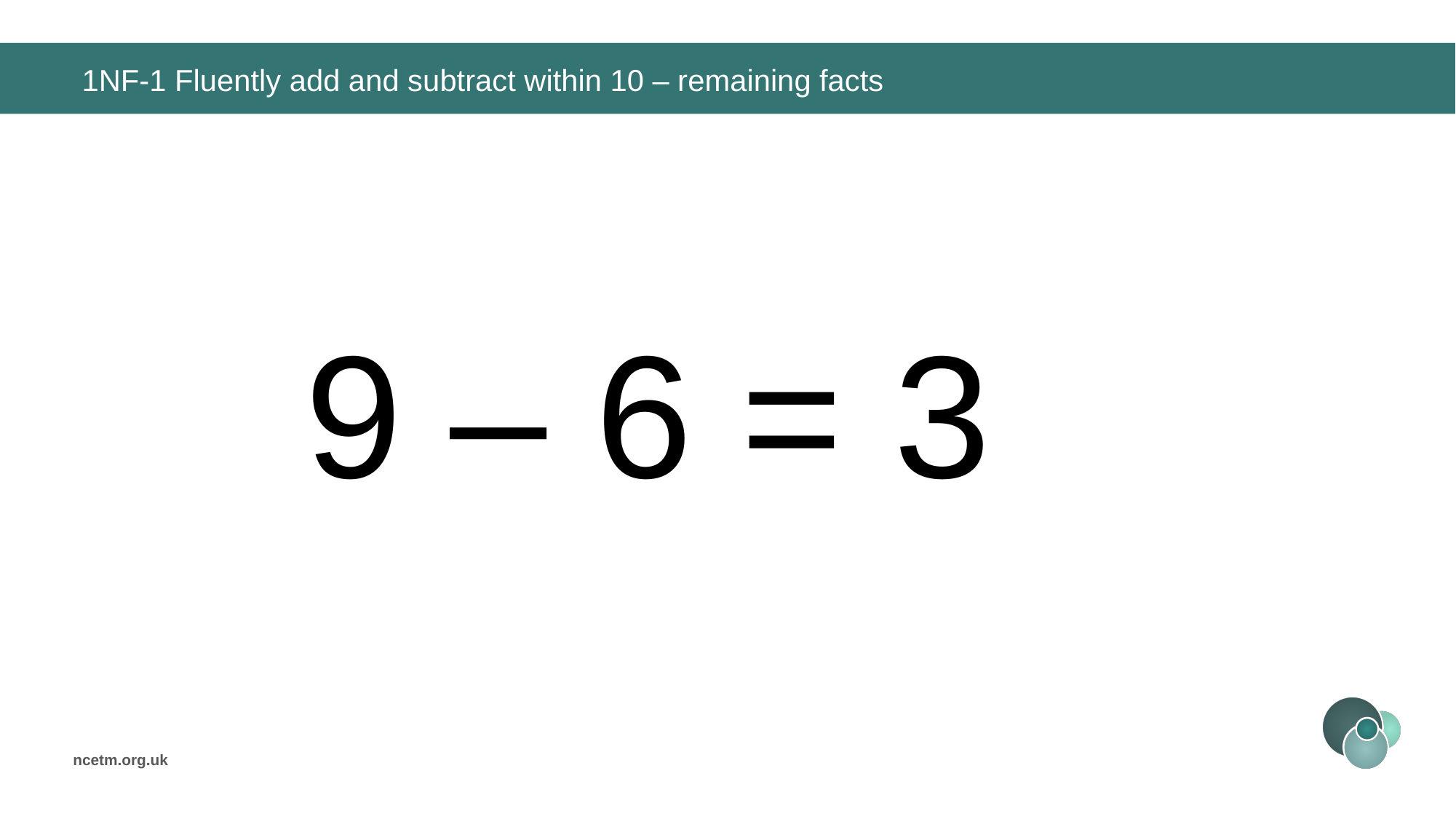

# 1NF-1 Fluently add and subtract within 10 – remaining facts
9 – 6 =
3